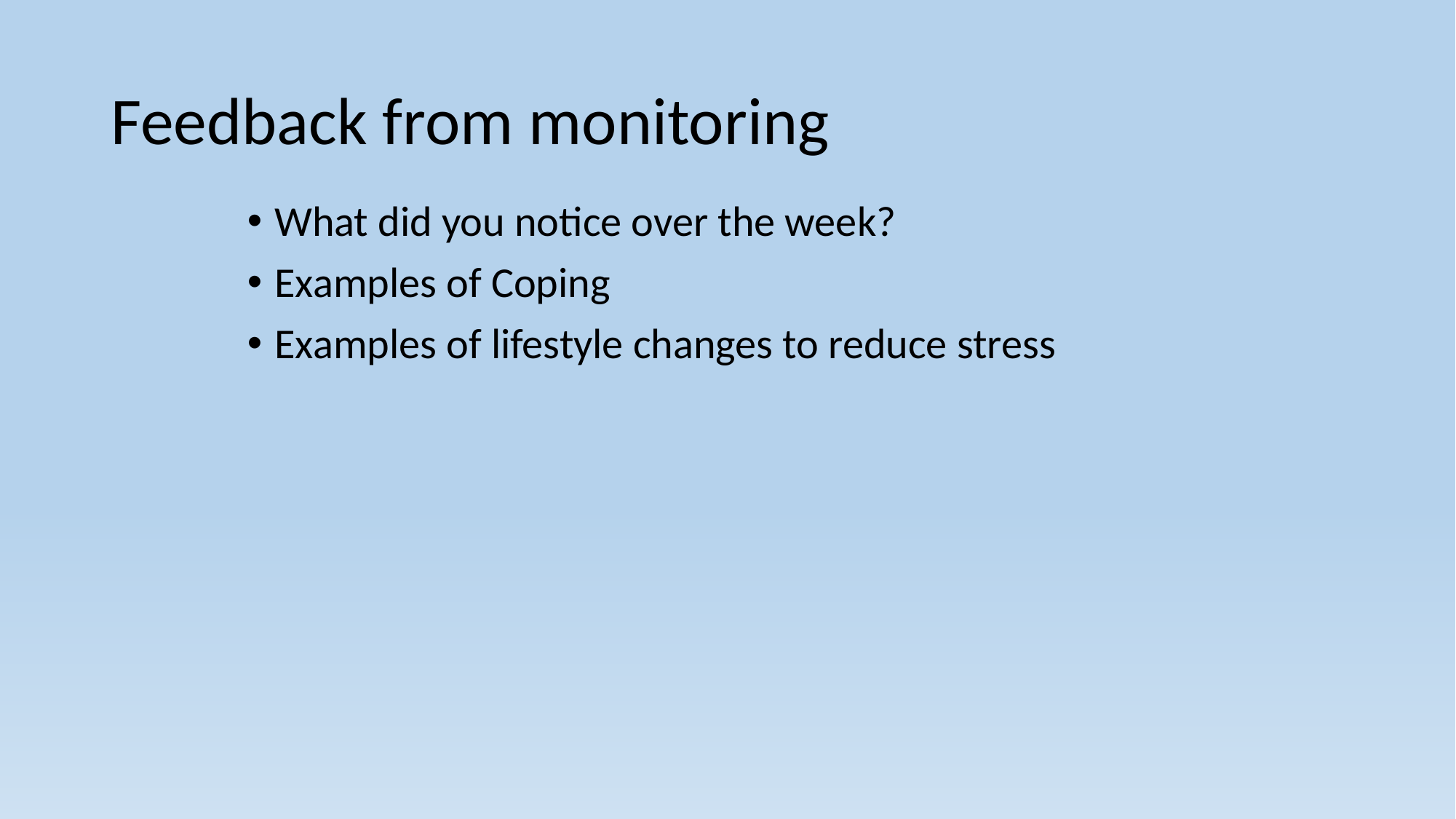

# Feedback from monitoring
What did you notice over the week?
Examples of Coping
Examples of lifestyle changes to reduce stress